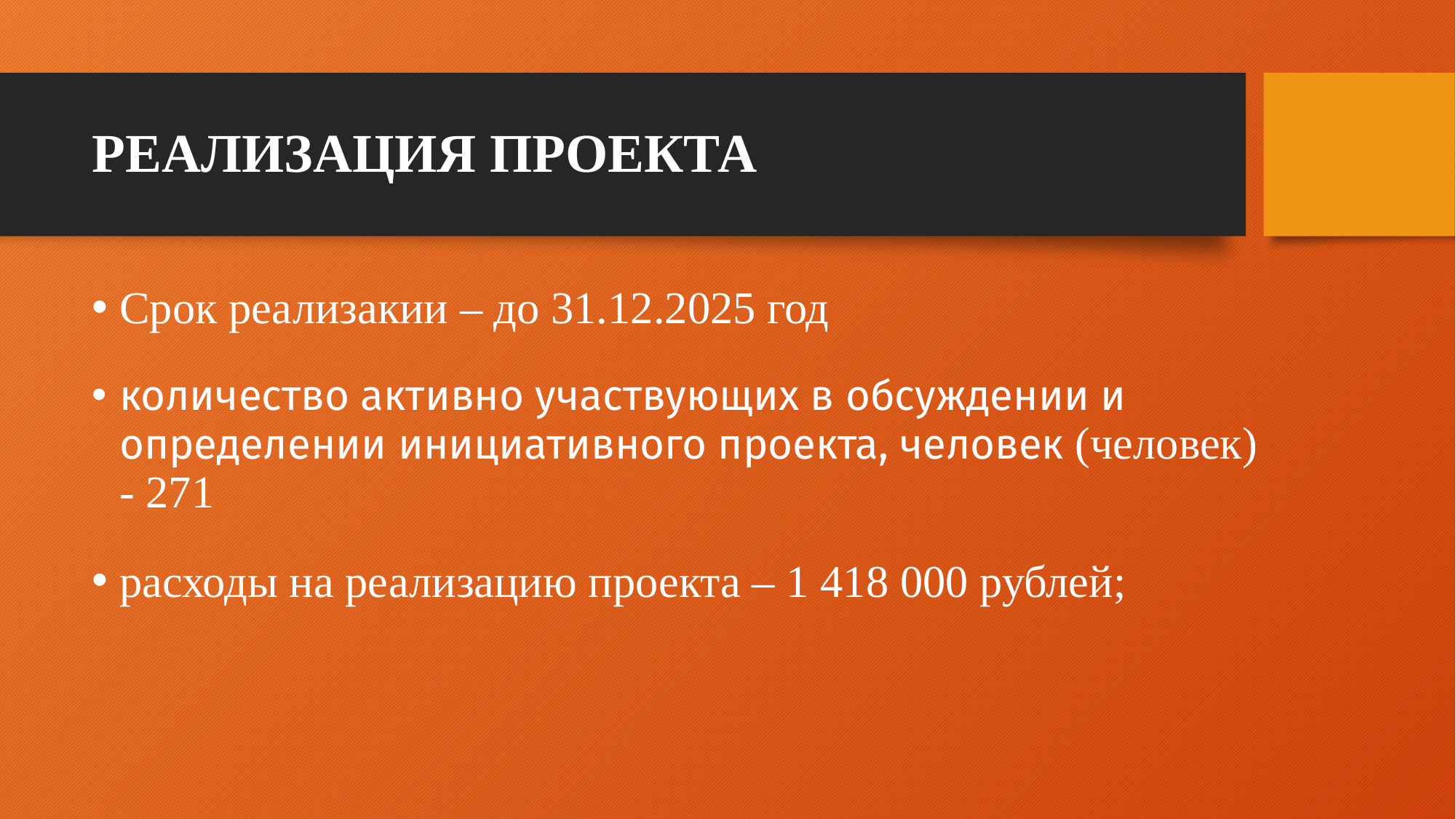

# РЕАЛИЗАЦИЯ ПРОЕКТА
Срок реализакии – до 31.12.2025 год

количество активно участвующих в обсуждении и определении инициативного проекта, человек (человек) - 271

расходы на реализацию проекта – 1 418 000 рублей;